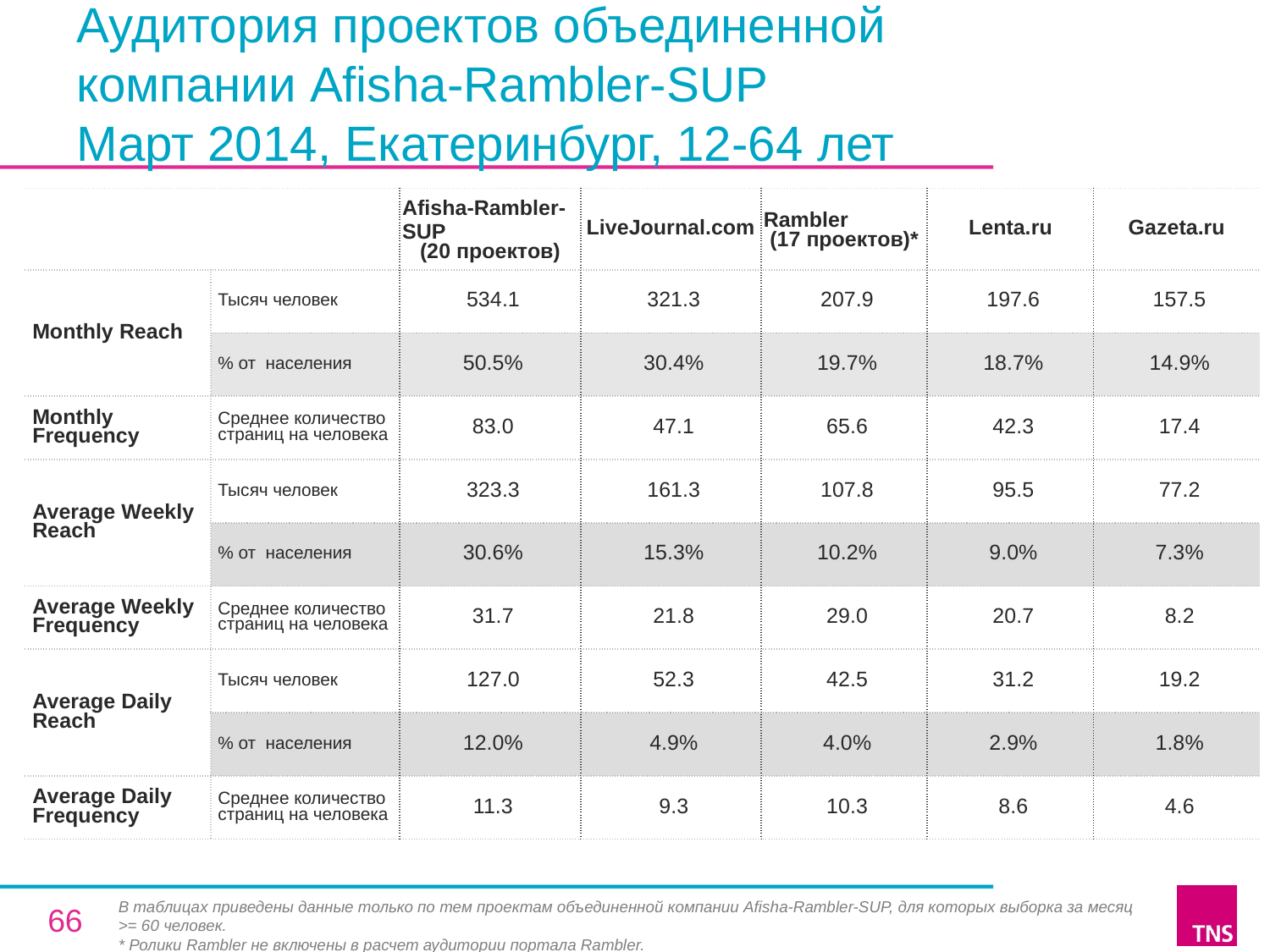

# Аудитория проектов объединенной
компании Afisha-Rambler-SUP
Март 2014, Екатеринбург, 12-64 лет
|  |  | Afisha-Rambler-SUP (20 проектов) | LiveJournal.com | Rambler (17 проектов)\* | Lenta.ru | Gazeta.ru |
| --- | --- | --- | --- | --- | --- | --- |
| Monthly Reach | Тысяч человек | 534.1 | 321.3 | 207.9 | 197.6 | 157.5 |
|  | % от населения | 50.5% | 30.4% | 19.7% | 18.7% | 14.9% |
| Monthly Frequency | Среднее количество страниц на человека | 83.0 | 47.1 | 65.6 | 42.3 | 17.4 |
| Average Weekly Reach | Тысяч человек | 323.3 | 161.3 | 107.8 | 95.5 | 77.2 |
|  | % от населения | 30.6% | 15.3% | 10.2% | 9.0% | 7.3% |
| Average Weekly Frequency | Среднее количество страниц на человека | 31.7 | 21.8 | 29.0 | 20.7 | 8.2 |
| Average Daily Reach | Тысяч человек | 127.0 | 52.3 | 42.5 | 31.2 | 19.2 |
|  | % от населения | 12.0% | 4.9% | 4.0% | 2.9% | 1.8% |
| Average Daily Frequency | Среднее количество страниц на человека | 11.3 | 9.3 | 10.3 | 8.6 | 4.6 |
В таблицах приведены данные только по тем проектам объединенной компании Afisha-Rambler-SUP, для которых выборка за месяц >= 60 человек.
* Ролики Rambler не включены в расчет аудитории портала Rambler.
66